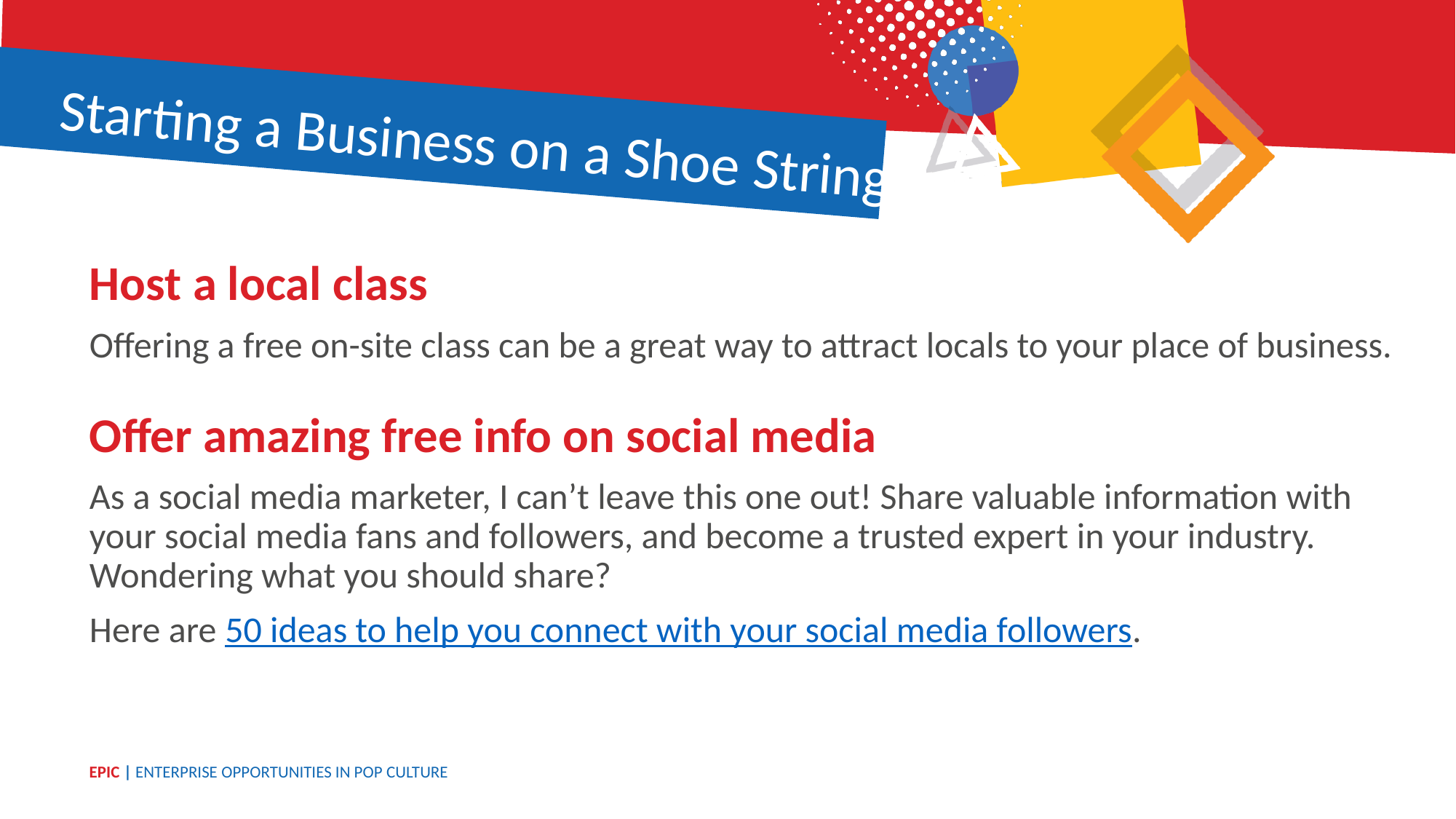

Starting a Business on a Shoe String

Host a local class
Offering a free on-site class can be a great way to attract locals to your place of business.

Offer amazing free info on social media
As a social media marketer, I can’t leave this one out! Share valuable information with your social media fans and followers, and become a trusted expert in your industry. Wondering what you should share?
Here are 50 ideas to help you connect with your social media followers.